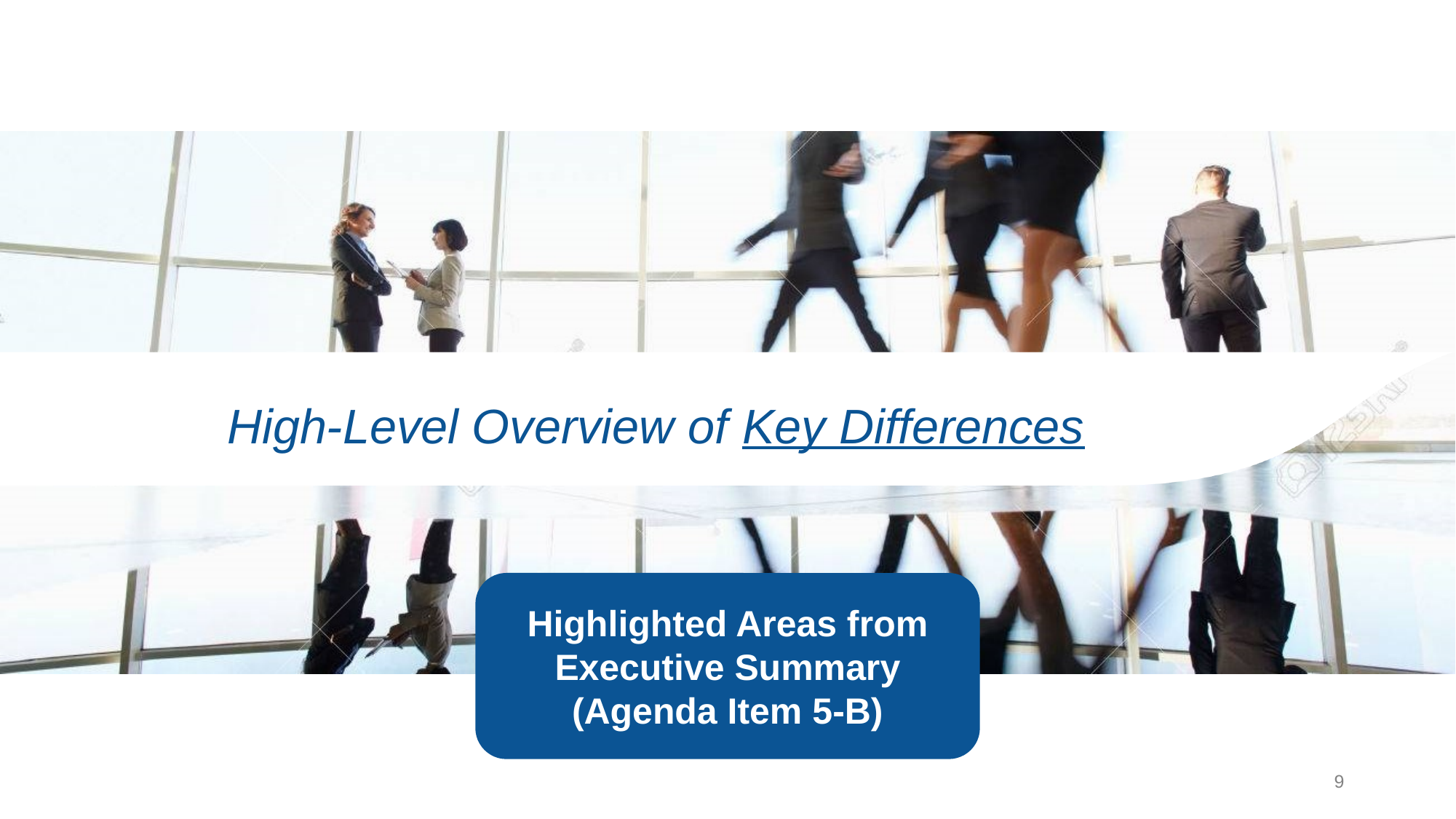

# High-Level Overview of Key Differences
Highlighted Areas from Executive Summary (Agenda Item 5-B)
9